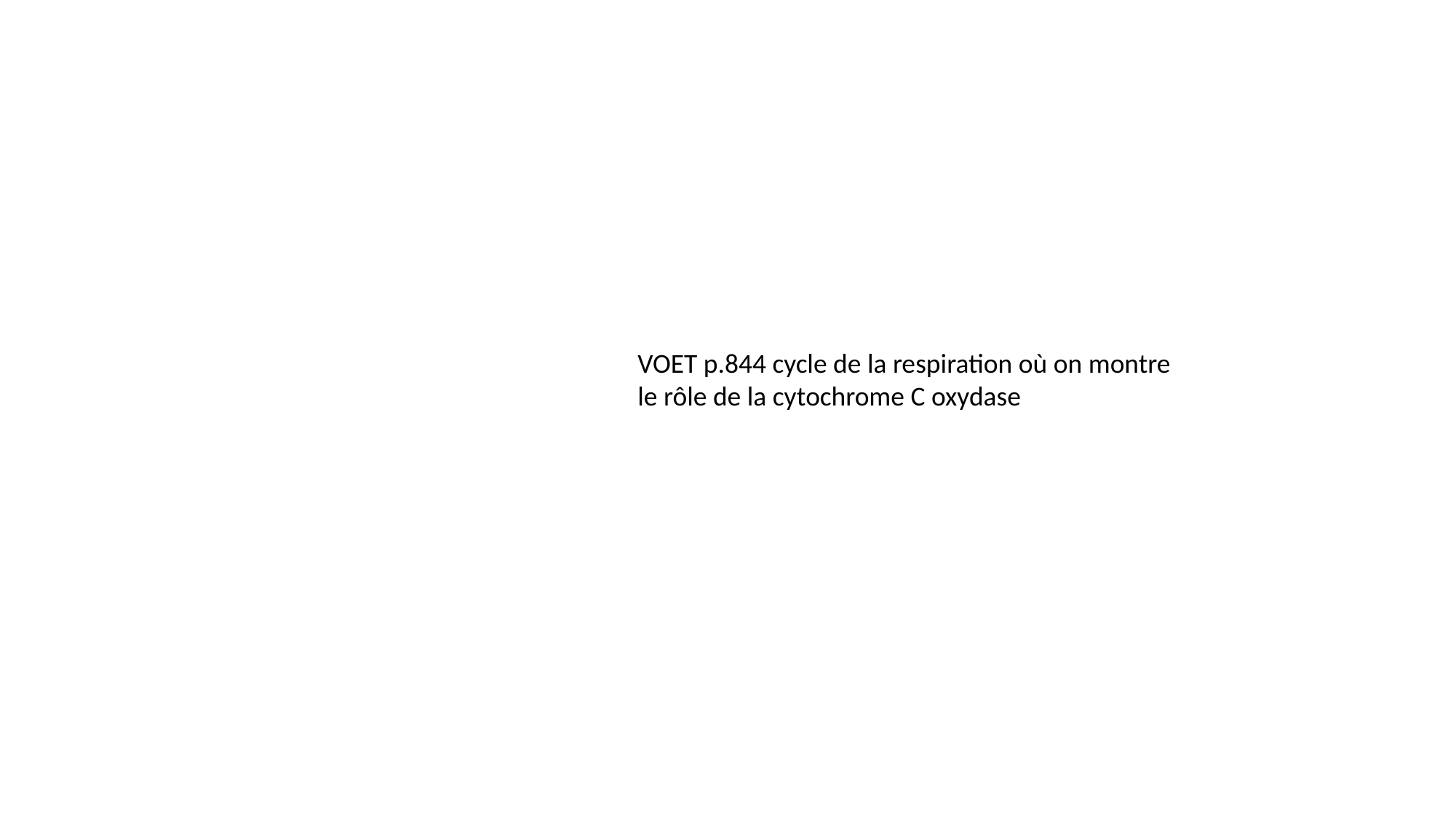

VOET p.844 cycle de la respiration où on montre le rôle de la cytochrome C oxydase